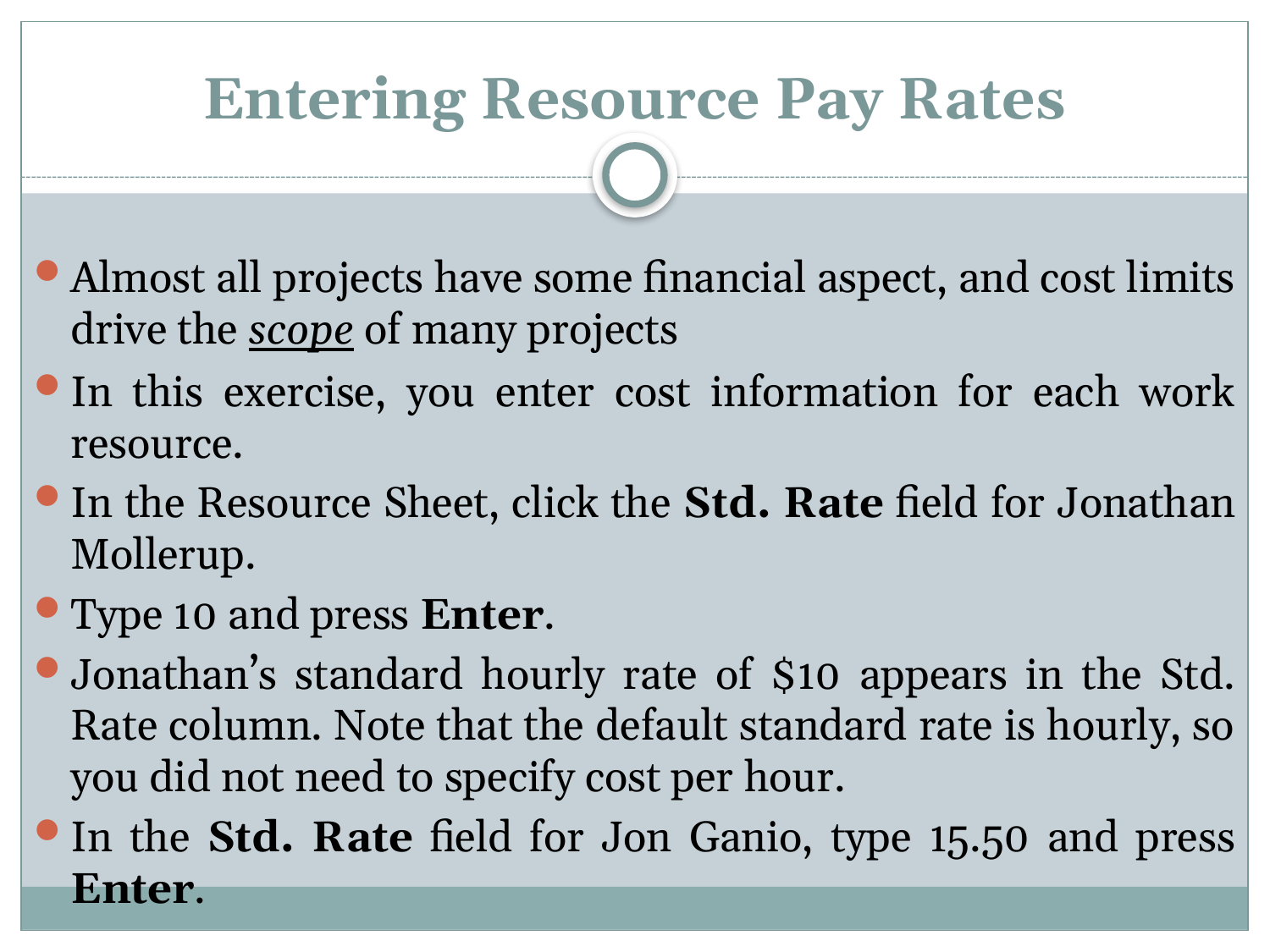

# Entering Resource Pay Rates
Almost all projects have some financial aspect, and cost limits drive the scope of many projects
In this exercise, you enter cost information for each work resource.
In the Resource Sheet, click the Std. Rate field for Jonathan Mollerup.
Type 10 and press Enter.
Jonathan’s standard hourly rate of $10 appears in the Std. Rate column. Note that the default standard rate is hourly, so you did not need to specify cost per hour.
In the Std. Rate field for Jon Ganio, type 15.50 and press Enter.